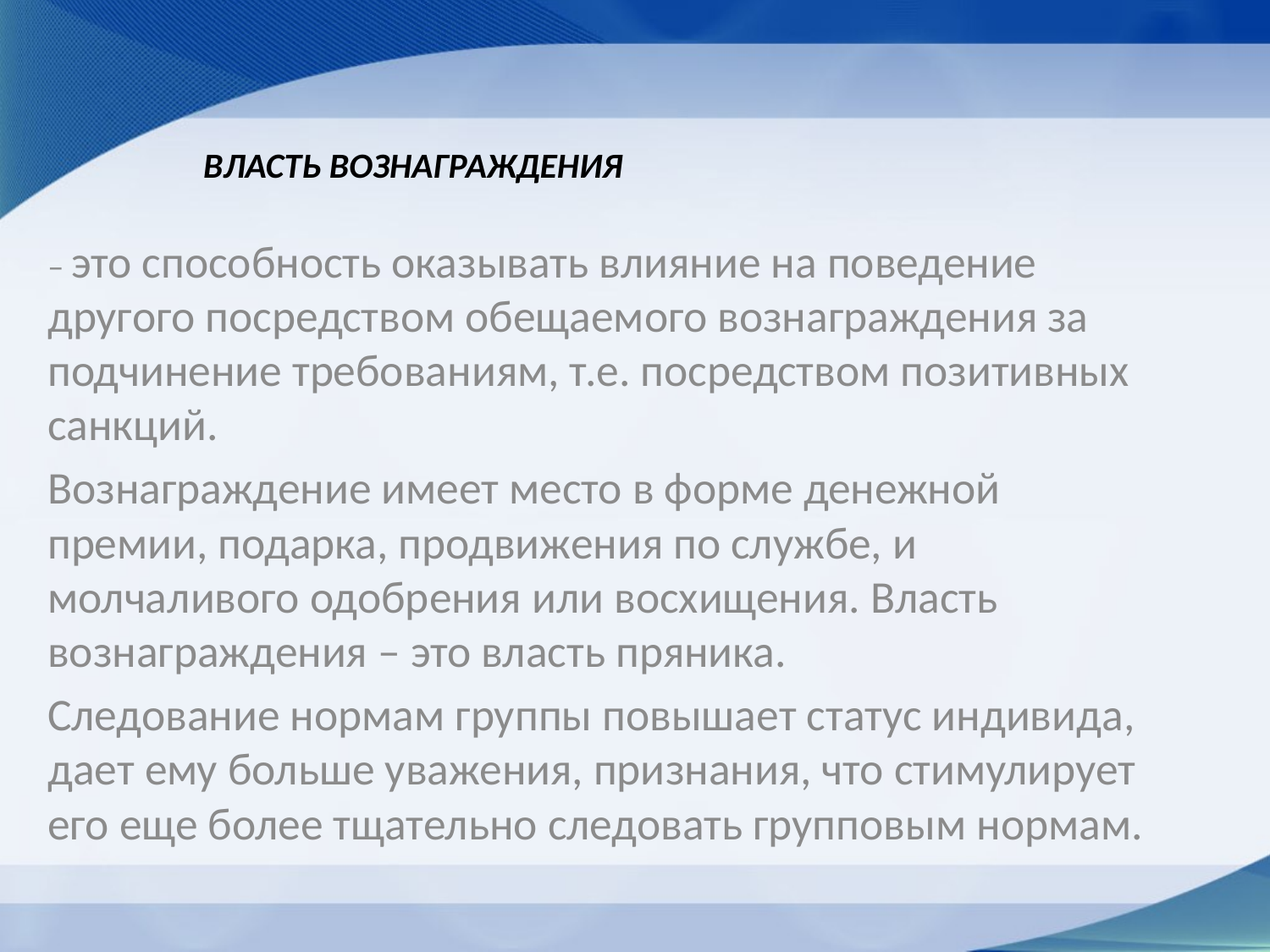

# Власть вознаграждения
– это способность оказывать влияние на поведение другого посредством обещаемого вознаграждения за подчинение требованиям, т.е. посредством позитивных санкций.
Вознаграждение имеет место в форме денежной премии, подарка, продвижения по службе, и молчаливого одобрения или восхищения. Власть вознаграждения – это власть пряника.
Следование нормам группы повышает статус индивида, дает ему больше уважения, признания, что стимулирует его еще более тщательно следовать групповым нормам.